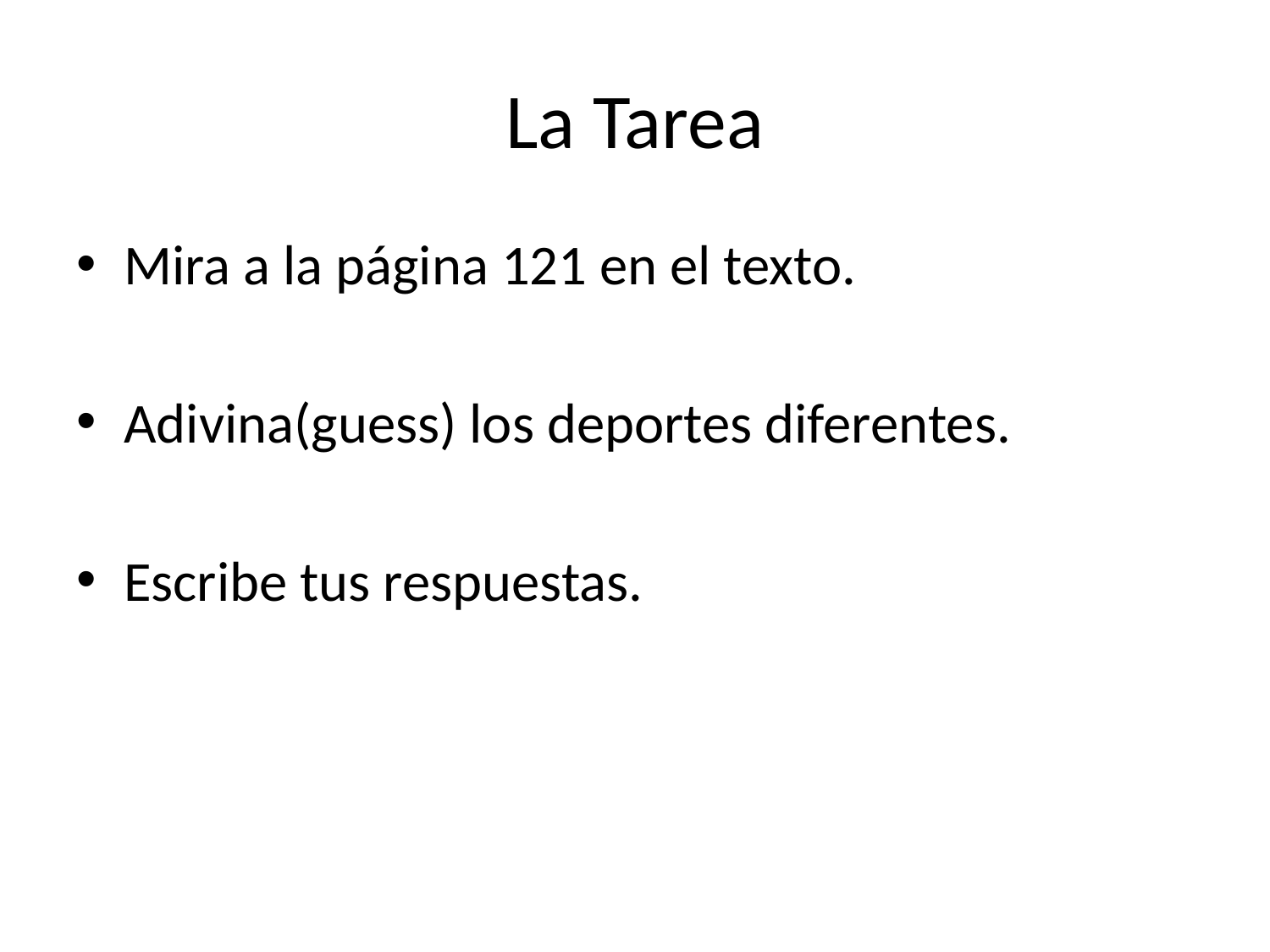

# La Tarea
Mira a la página 121 en el texto.

Adivina(guess) los deportes diferentes.

Escribe tus respuestas.